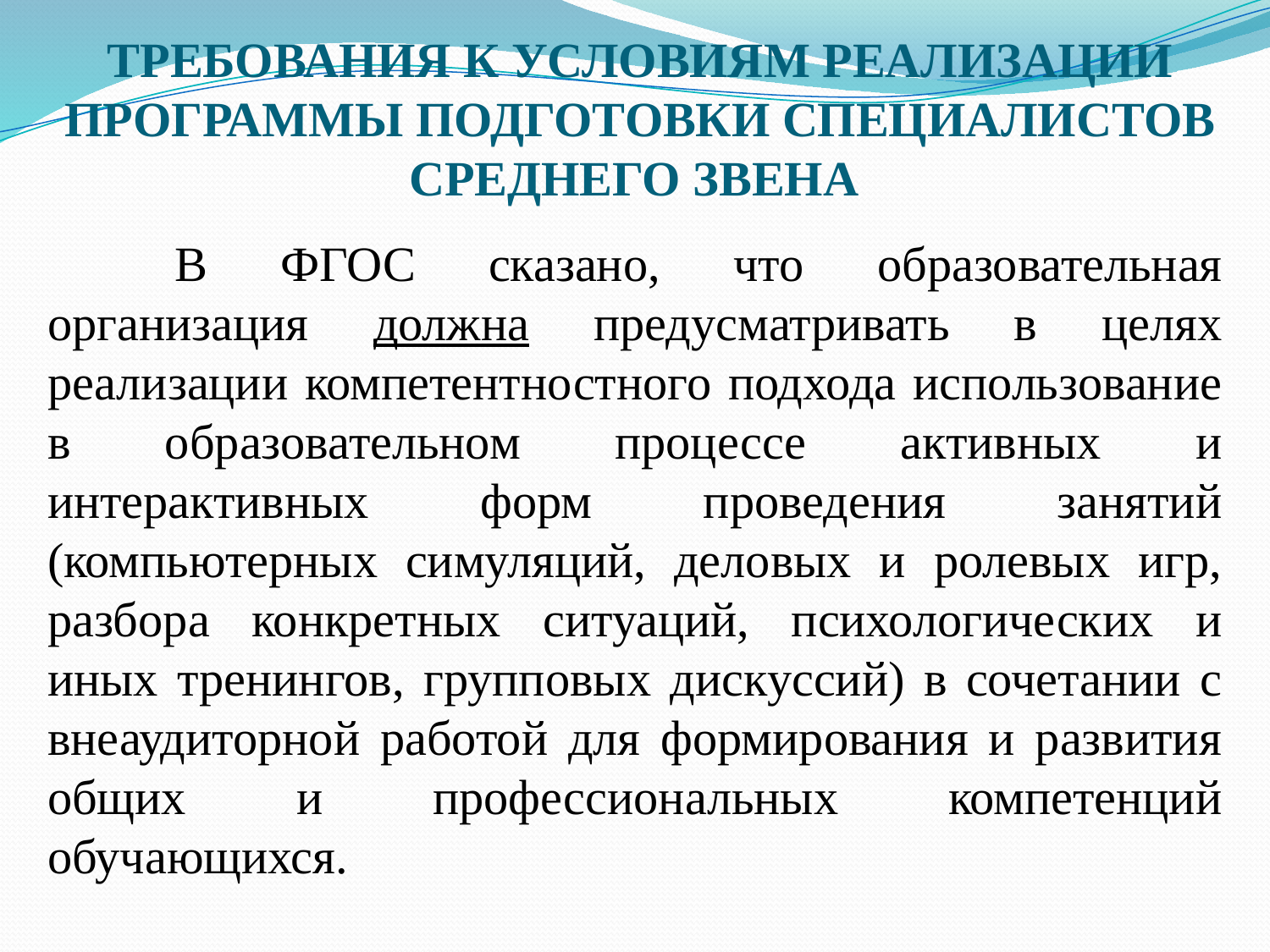

# ТРЕБОВАНИЯ К УСЛОВИЯМ РЕАЛИЗАЦИИ ПРОГРАММЫ ПОДГОТОВКИ СПЕЦИАЛИСТОВ СРЕДНЕГО ЗВЕНА
	В ФГОС сказано, что образовательная организация должна предусматривать в целях реализации компетентностного подхода использование в образовательном процессе активных и интерактивных форм проведения занятий (компьютерных симуляций, деловых и ролевых игр, разбора конкретных ситуаций, психологических и иных тренингов, групповых дискуссий) в сочетании с внеаудиторной работой для формирования и развития общих и профессиональных компетенций обучающихся.